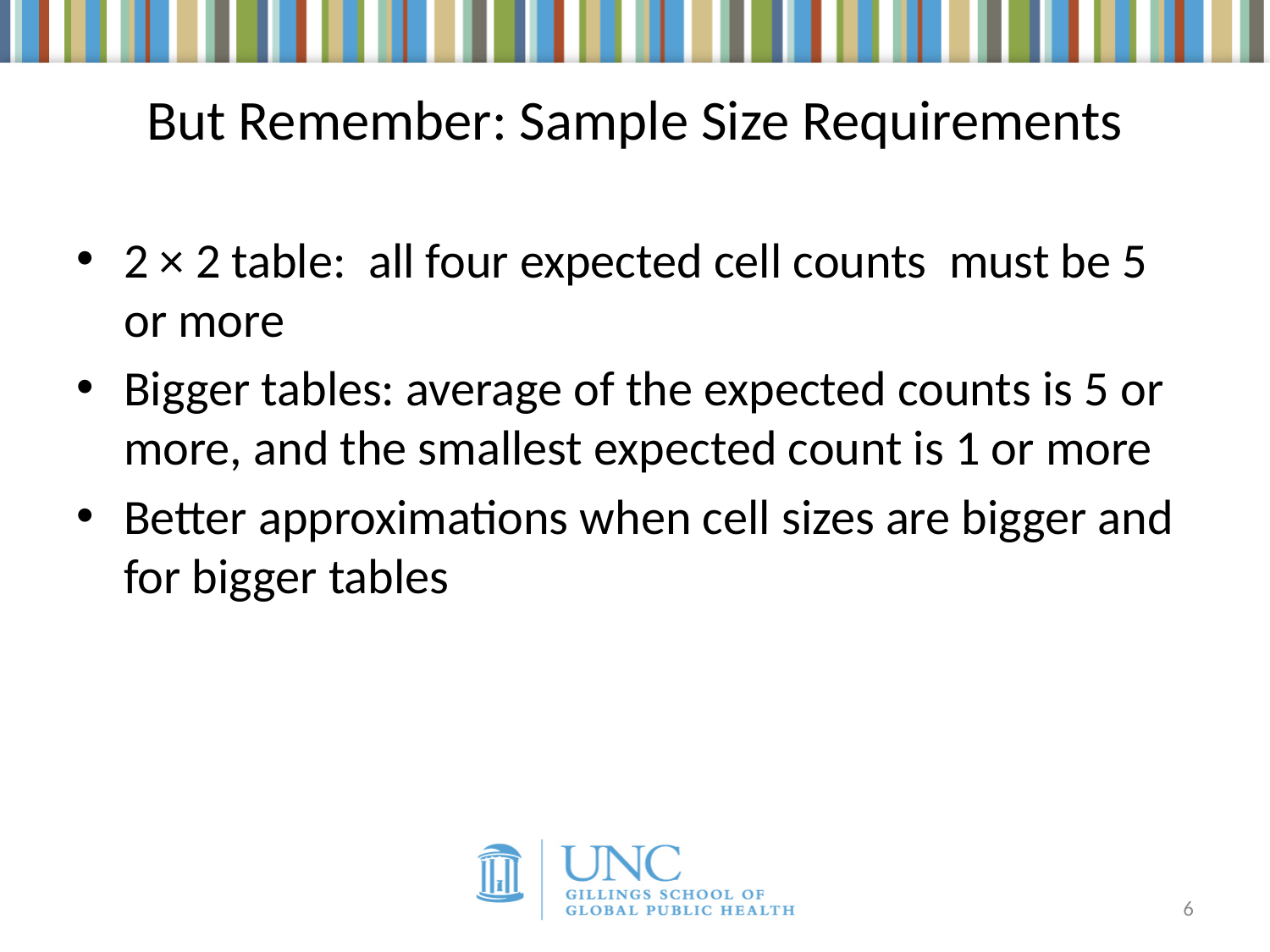

# But Remember: Sample Size Requirements
2 × 2 table:  all four expected cell counts  must be 5 or more
Bigger tables: average of the expected counts is 5 or more, and the smallest expected count is 1 or more
Better approximations when cell sizes are bigger and for bigger tables
6